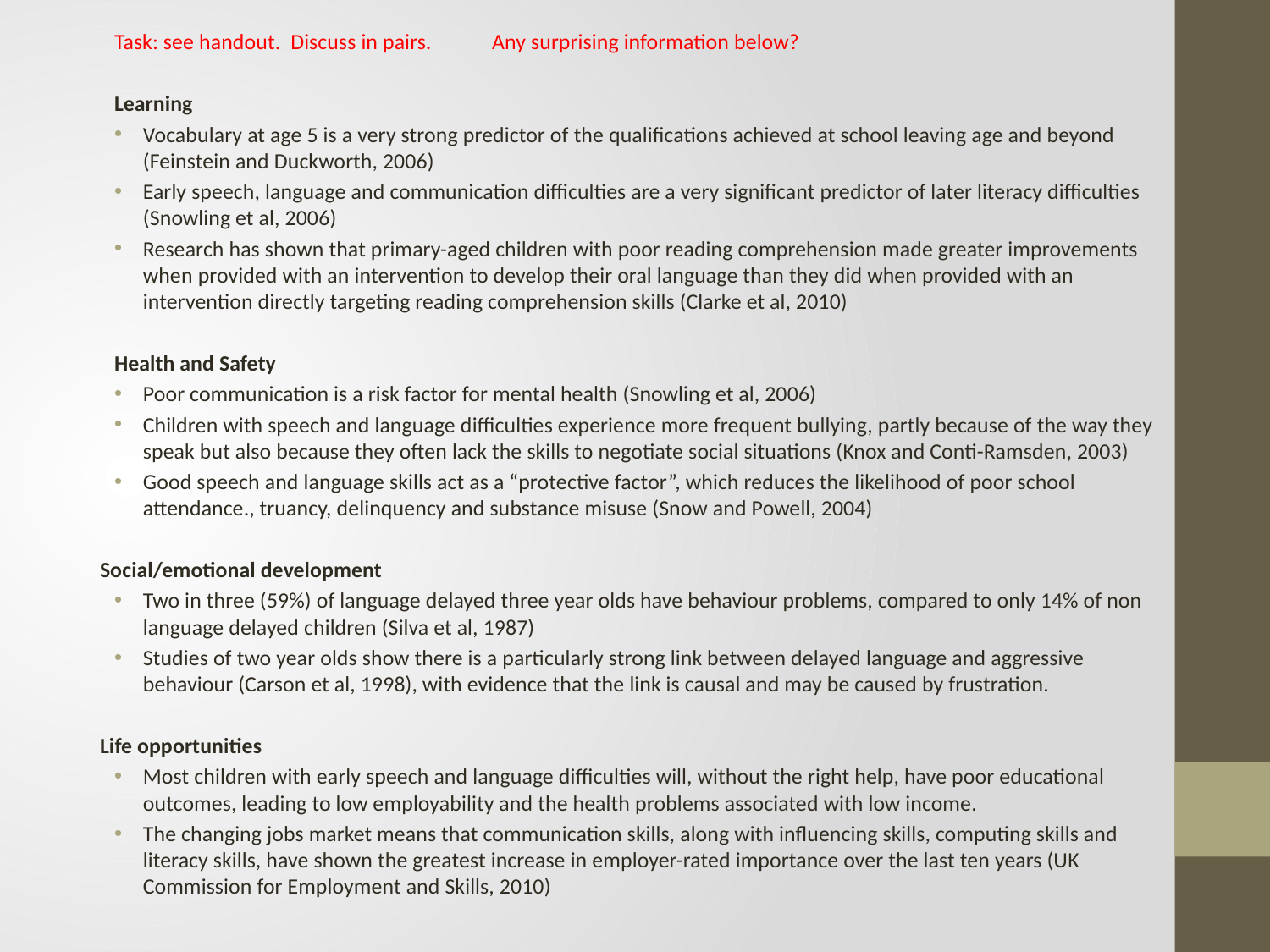

Task: see handout.  Discuss in pairs.            Any surprising information below?

Learning
Vocabulary at age 5 is a very strong predictor of the qualifications achieved at school leaving age and beyond (Feinstein and Duckworth, 2006)
Early speech, language and communication difficulties are a very significant predictor of later literacy difficulties (Snowling et al, 2006)
Research has shown that primary-aged children with poor reading comprehension made greater improvements when provided with an intervention to develop their oral language than they did when provided with an intervention directly targeting reading comprehension skills (Clarke et al, 2010)

Health and Safety
Poor communication is a risk factor for mental health (Snowling et al, 2006)
Children with speech and language difficulties experience more frequent bullying, partly because of the way they speak but also because they often lack the skills to negotiate social situations (Knox and Conti-Ramsden, 2003)
Good speech and language skills act as a “protective factor”, which reduces the likelihood of poor school attendance., truancy, delinquency and substance misuse (Snow and Powell, 2004)

Social/emotional development
Two in three (59%) of language delayed three year olds have behaviour problems, compared to only 14% of non language delayed children (Silva et al, 1987)
Studies of two year olds show there is a particularly strong link between delayed language and aggressive behaviour (Carson et al, 1998), with evidence that the link is causal and may be caused by frustration.

Life opportunities
Most children with early speech and language difficulties will, without the right help, have poor educational outcomes, leading to low employability and the health problems associated with low income.
The changing jobs market means that communication skills, along with influencing skills, computing skills and literacy skills, have shown the greatest increase in employer-rated importance over the last ten years (UK Commission for Employment and Skills, 2010)